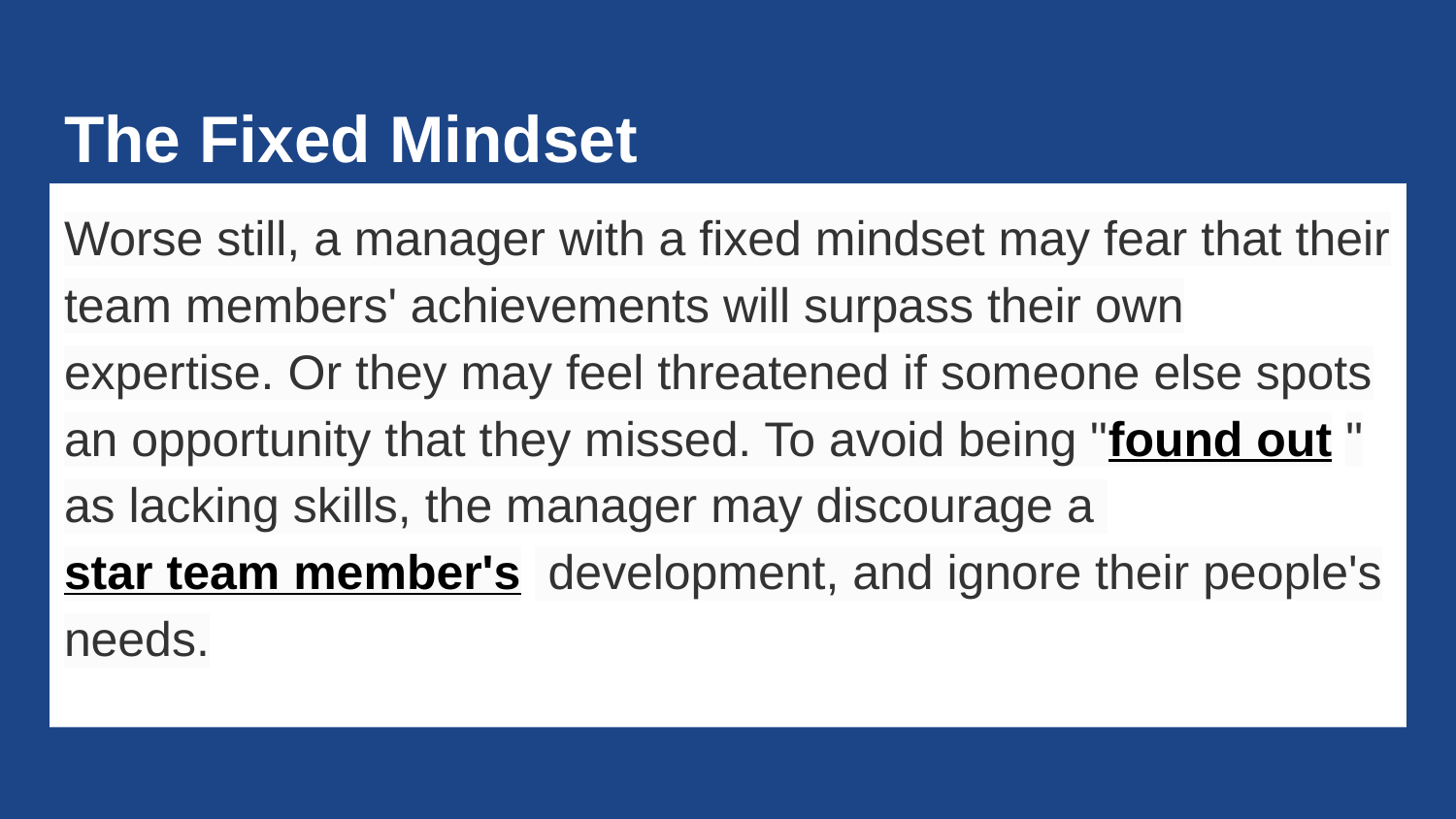

# The Fixed Mindset

Worse still, a manager with a fixed mindset may fear that their team members' achievements will surpass their own expertise. Or they may feel threatened if someone else spots an opportunity that they missed. To avoid being "found out " as lacking skills, the manager may discourage a star team member's  development, and ignore their people's needs.